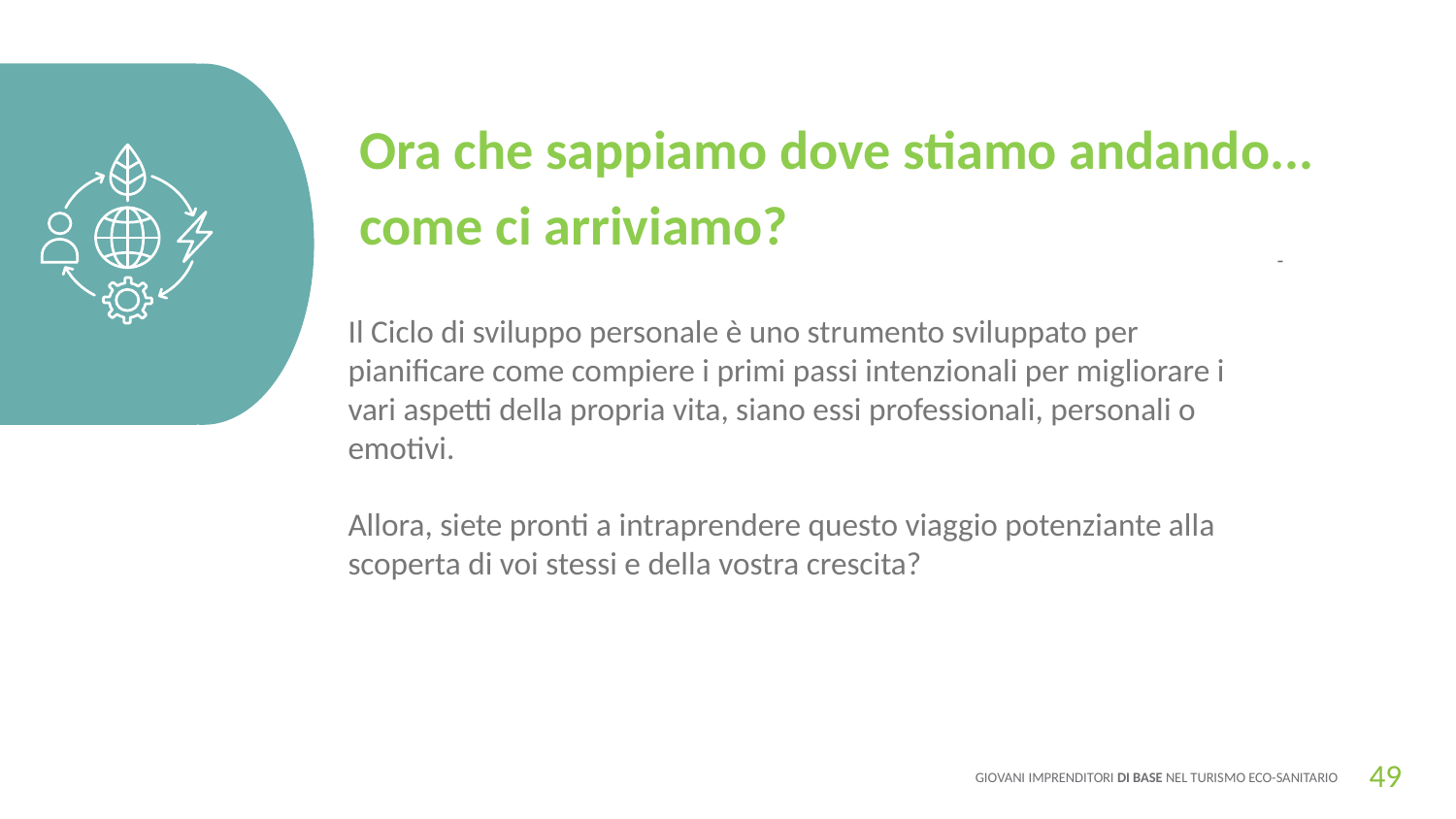

Ora che sappiamo dove stiamo andando... come ci arriviamo?

Il Ciclo di sviluppo personale è uno strumento sviluppato per pianificare come compiere i primi passi intenzionali per migliorare i vari aspetti della propria vita, siano essi professionali, personali o emotivi.

Allora, siete pronti a intraprendere questo viaggio potenziante alla scoperta di voi stessi e della vostra crescita?

-
49